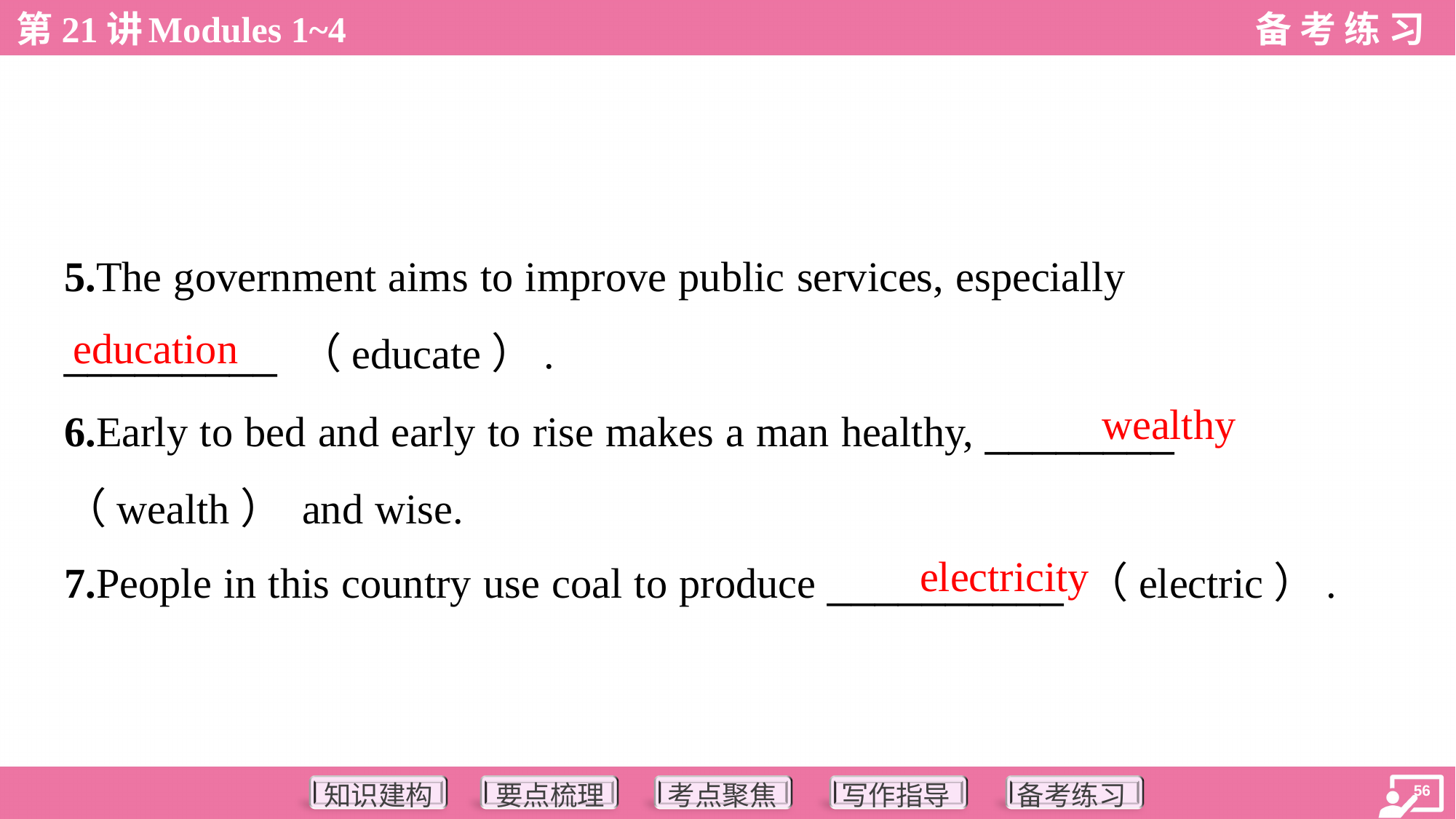

5.The government aims to improve public services, especially
_________ （educate）.
6.Early to bed and early to rise makes a man healthy, ________
（wealth） and wise.
7.People in this country use coal to produce __________ （electric）.
education
wealthy
electricity